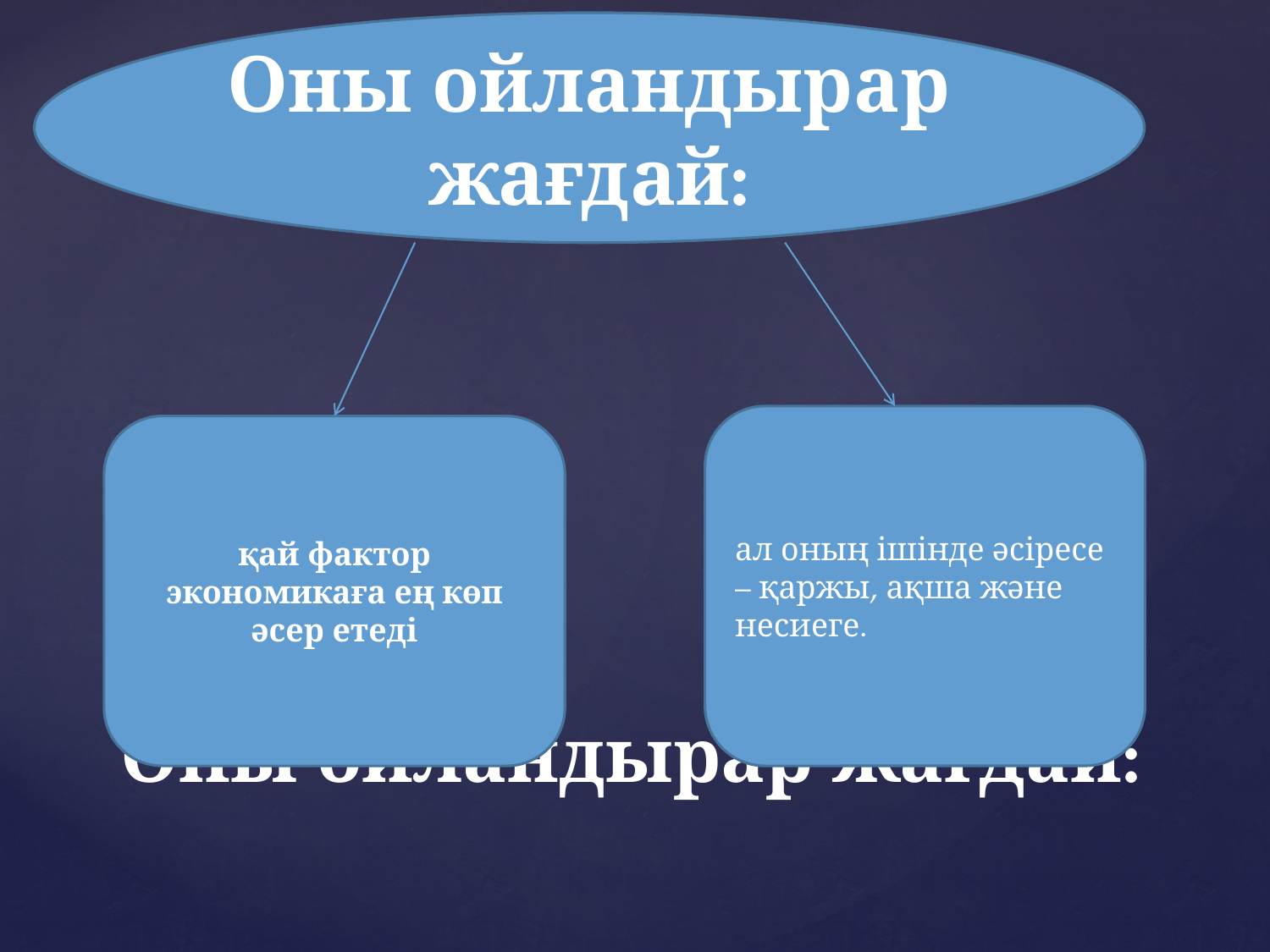

Оны ойландырар жағдай:
ал оның ішінде әсіресе – қаржы, ақша және несиеге.
қай фактор экономикаға ең көп әсер етеді
# Оны ойландырар жағдай: